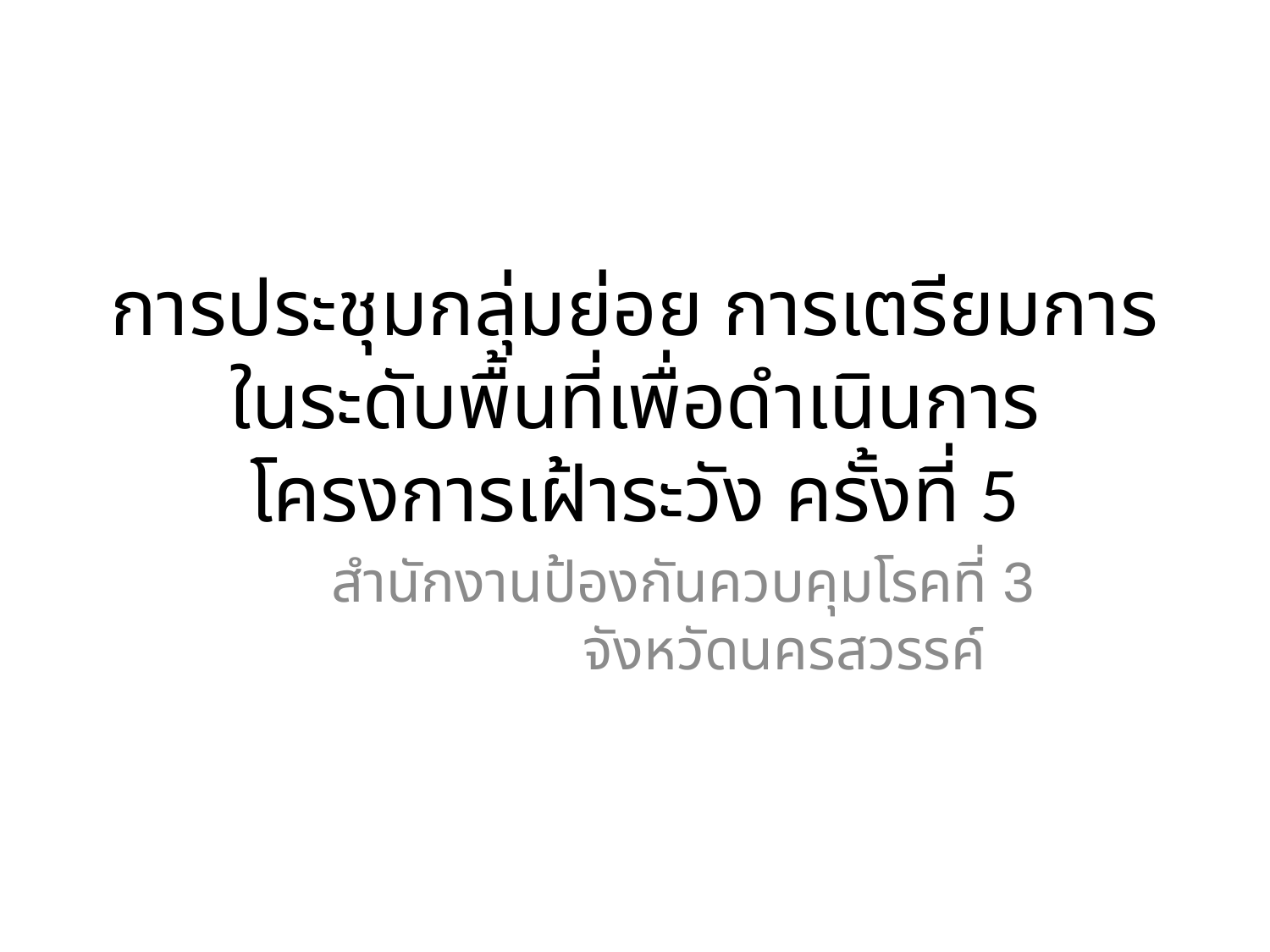

# การประชุมกลุ่มย่อย การเตรียมการในระดับพื้นที่เพื่อดำเนินการโครงการเฝ้าระวัง ครั้งที่ 5
สำนักงานป้องกันควบคุมโรคที่ 3              จังหวัดนครสวรรค์